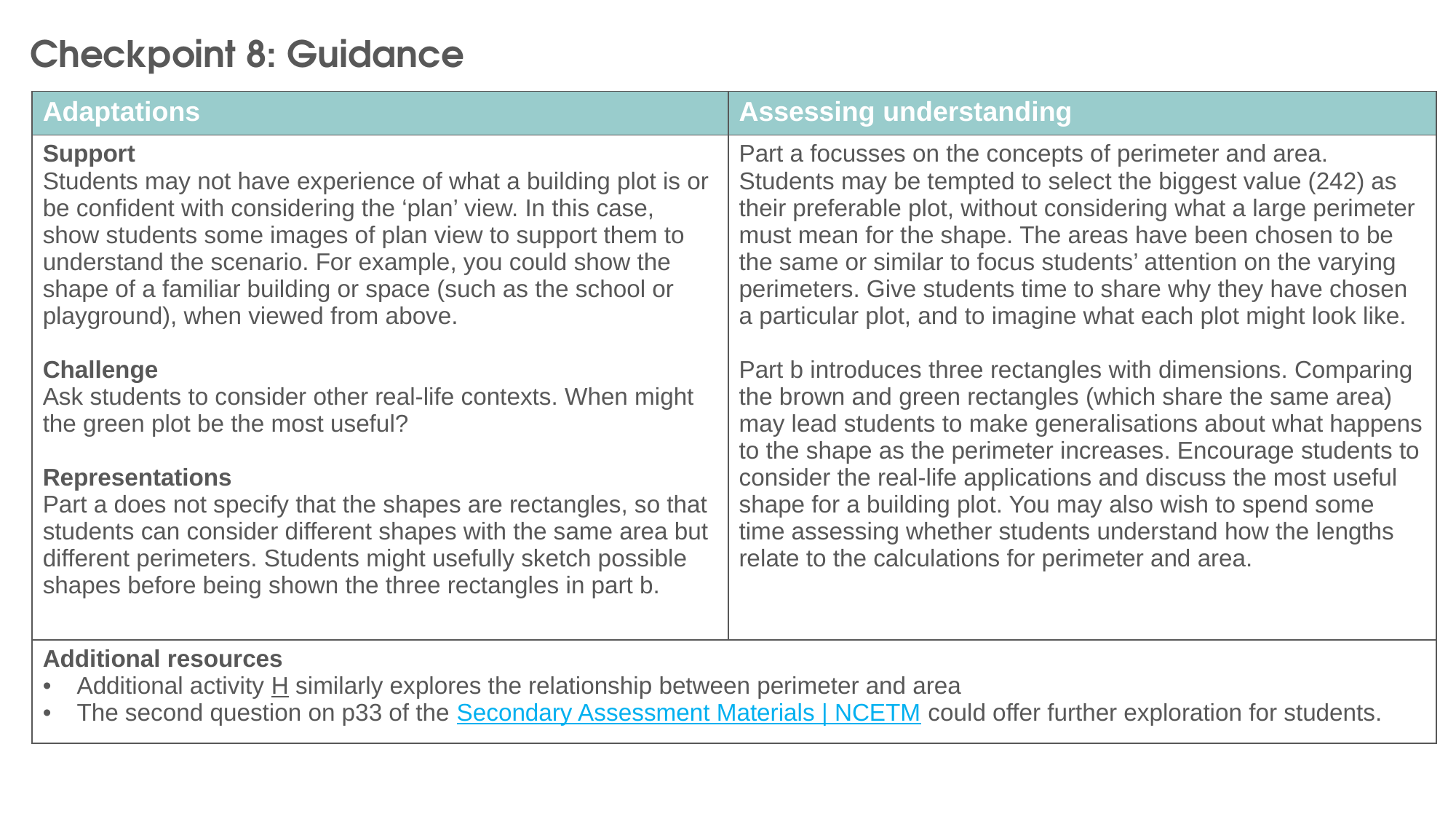

Checkpoint 8: Guidance
| Adaptations | Assessing understanding |
| --- | --- |
| Support Students may not have experience of what a building plot is or be confident with considering the ‘plan’ view. In this case, show students some images of plan view to support them to understand the scenario. For example, you could show the shape of a familiar building or space (such as the school or playground), when viewed from above. Challenge Ask students to consider other real-life contexts. When might the green plot be the most useful? Representations Part a does not specify that the shapes are rectangles, so that students can consider different shapes with the same area but different perimeters. Students might usefully sketch possible shapes before being shown the three rectangles in part b. | Part a focusses on the concepts of perimeter and area. Students may be tempted to select the biggest value (242) as their preferable plot, without considering what a large perimeter must mean for the shape. The areas have been chosen to be the same or similar to focus students’ attention on the varying perimeters. Give students time to share why they have chosen a particular plot, and to imagine what each plot might look like. Part b introduces three rectangles with dimensions. Comparing the brown and green rectangles (which share the same area) may lead students to make generalisations about what happens to the shape as the perimeter increases. Encourage students to consider the real-life applications and discuss the most useful shape for a building plot. You may also wish to spend some time assessing whether students understand how the lengths relate to the calculations for perimeter and area. |
| Additional resources Additional activity H similarly explores the relationship between perimeter and area The second question on p33 of the Secondary Assessment Materials | NCETM could offer further exploration for students. |  |